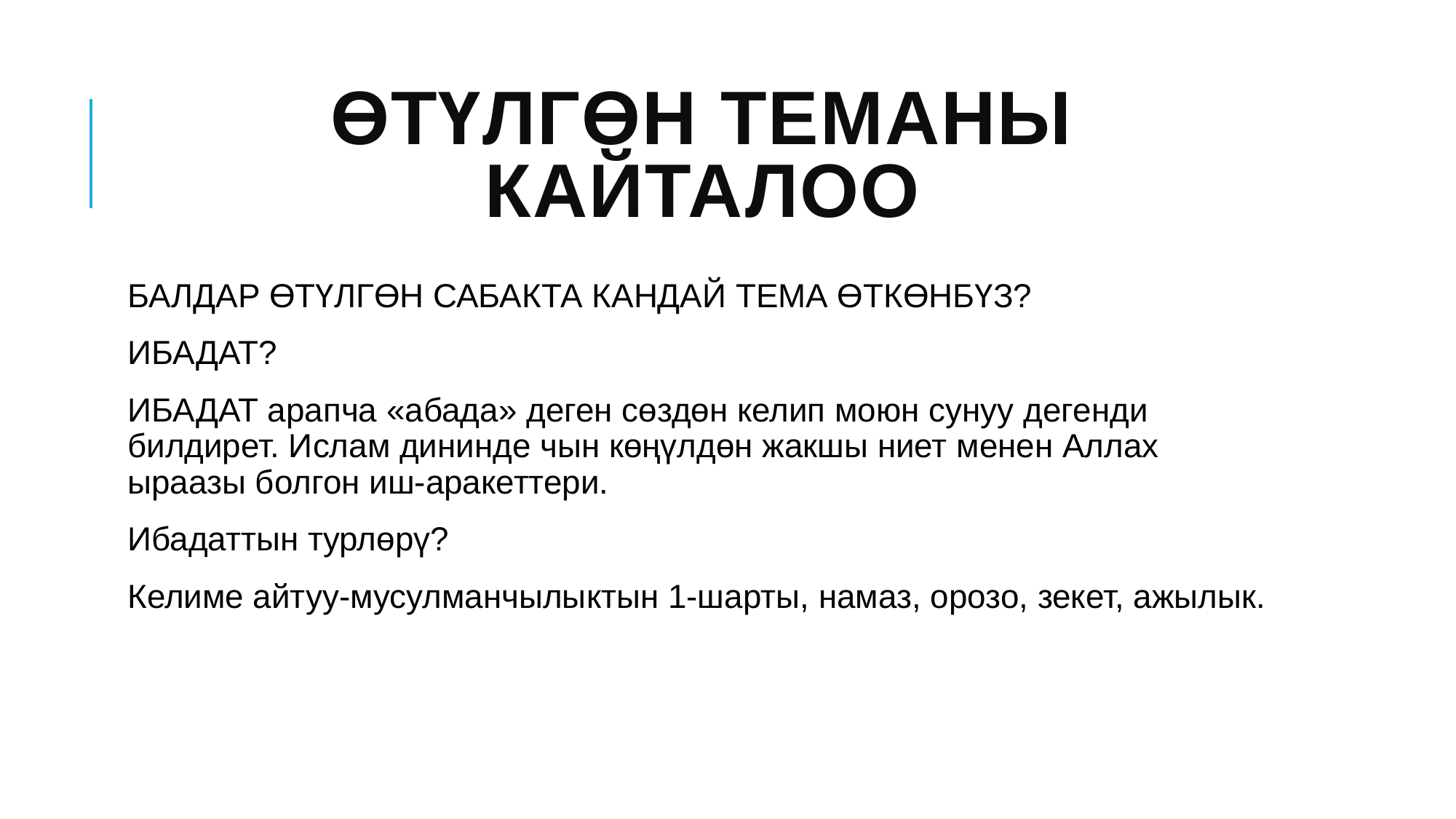

# ӨТҮЛГӨН ТЕМАНЫ КАЙТАЛОО
БАЛДАР ӨТҮЛГӨН САБАКТА КАНДАЙ ТЕМА ӨТКӨНБҮЗ?
ИБАДАТ?
ИБАДАТ арапча «абада» деген сөздөн келип моюн сунуу дегенди билдирет. Ислам дининде чын көңүлдөн жакшы ниет менен Аллах ыраазы болгон иш-аракеттери.
Ибадаттын турлөрү?
Келиме айтуу-мусулманчылыктын 1-шарты, намаз, орозо, зекет, ажылык.